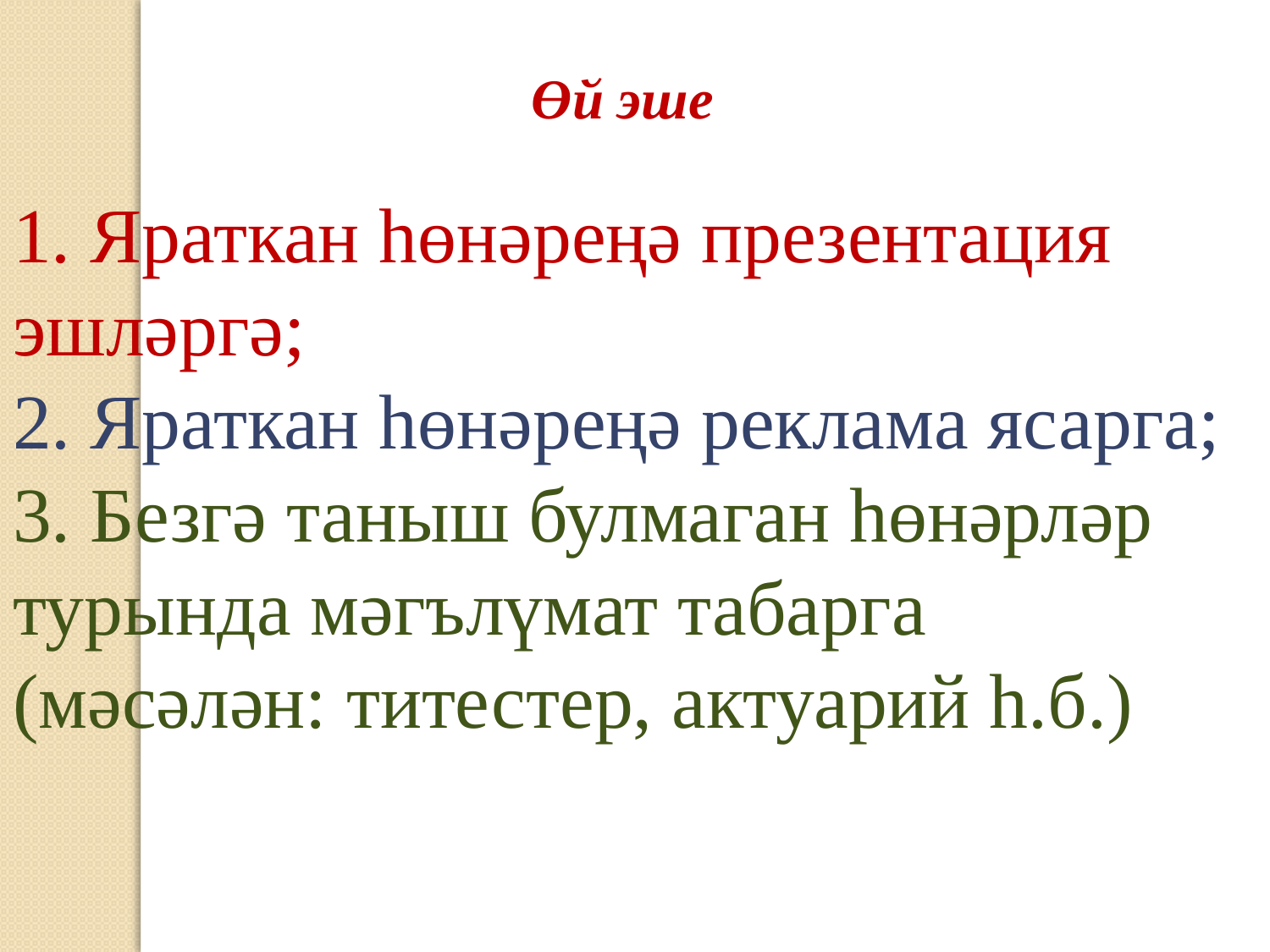

Өй эше
1. Яраткан һөнәреңә презентация эшләргә;
2. Яраткан һөнәреңә реклама ясарга;
3. Безгә таныш булмаган һөнәрләр турында мәгълүмат табарга (мәсәлән: титестер, актуарий һ.б.)